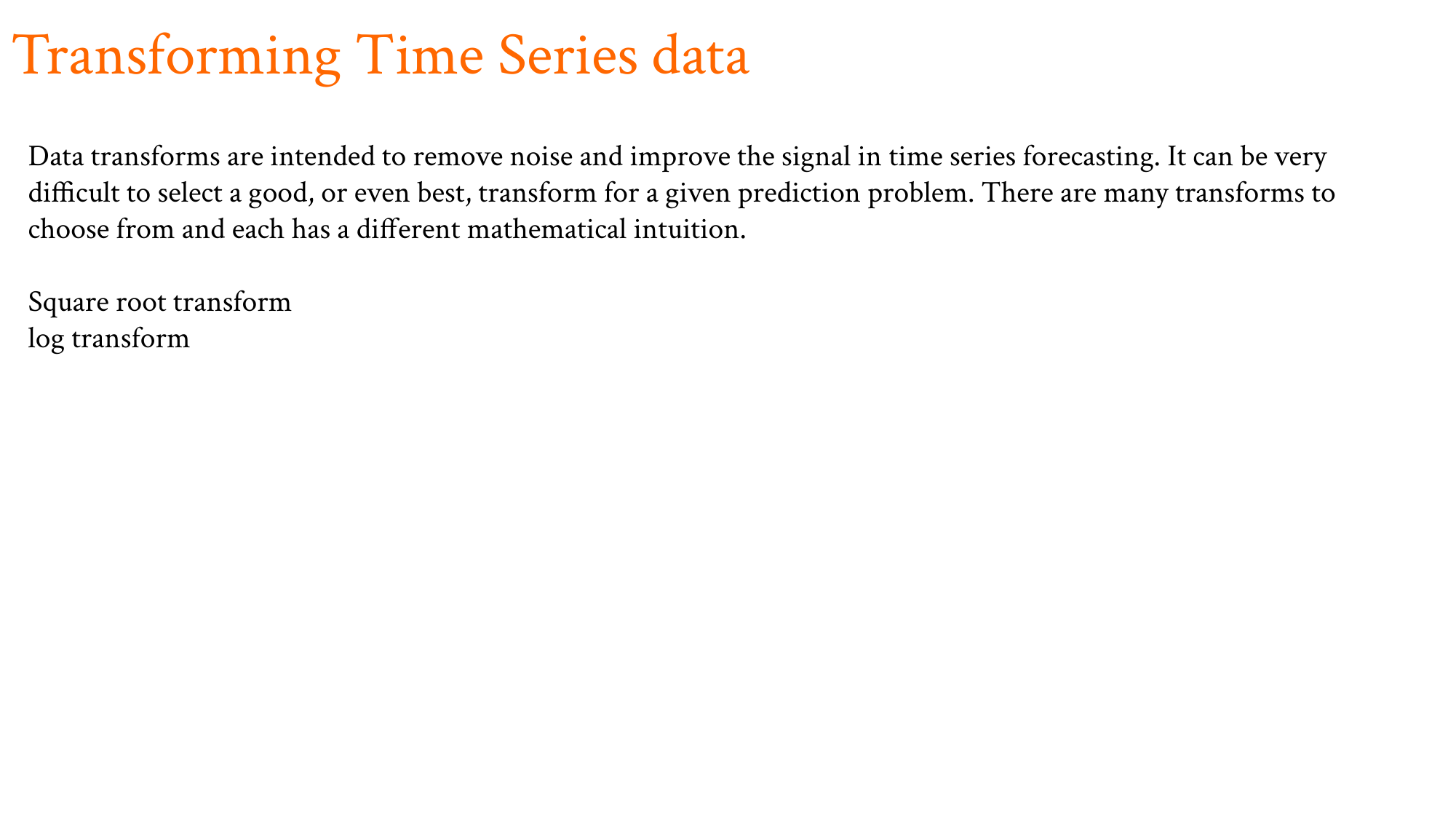

Transforming Time Series data
Data transforms are intended to remove noise and improve the signal in time series forecasting. It can be very difficult to select a good, or even best, transform for a given prediction problem. There are many transforms to choose from and each has a different mathematical intuition.

Square root transform
log transform